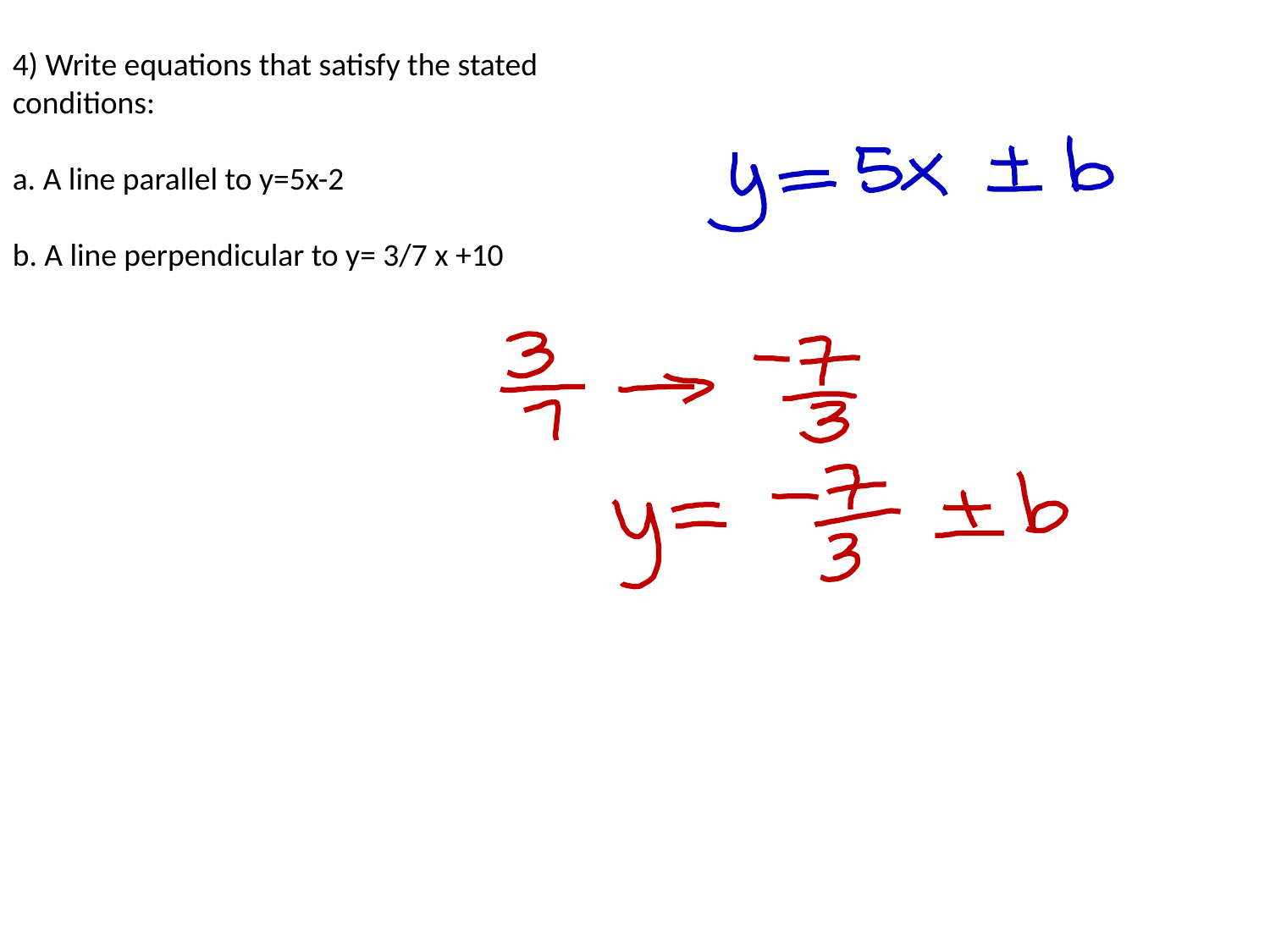

4) Write equations that satisfy the stated conditions:

a. A line parallel to y=5x-2

b. A line perpendicular to y= 3/7 x +10